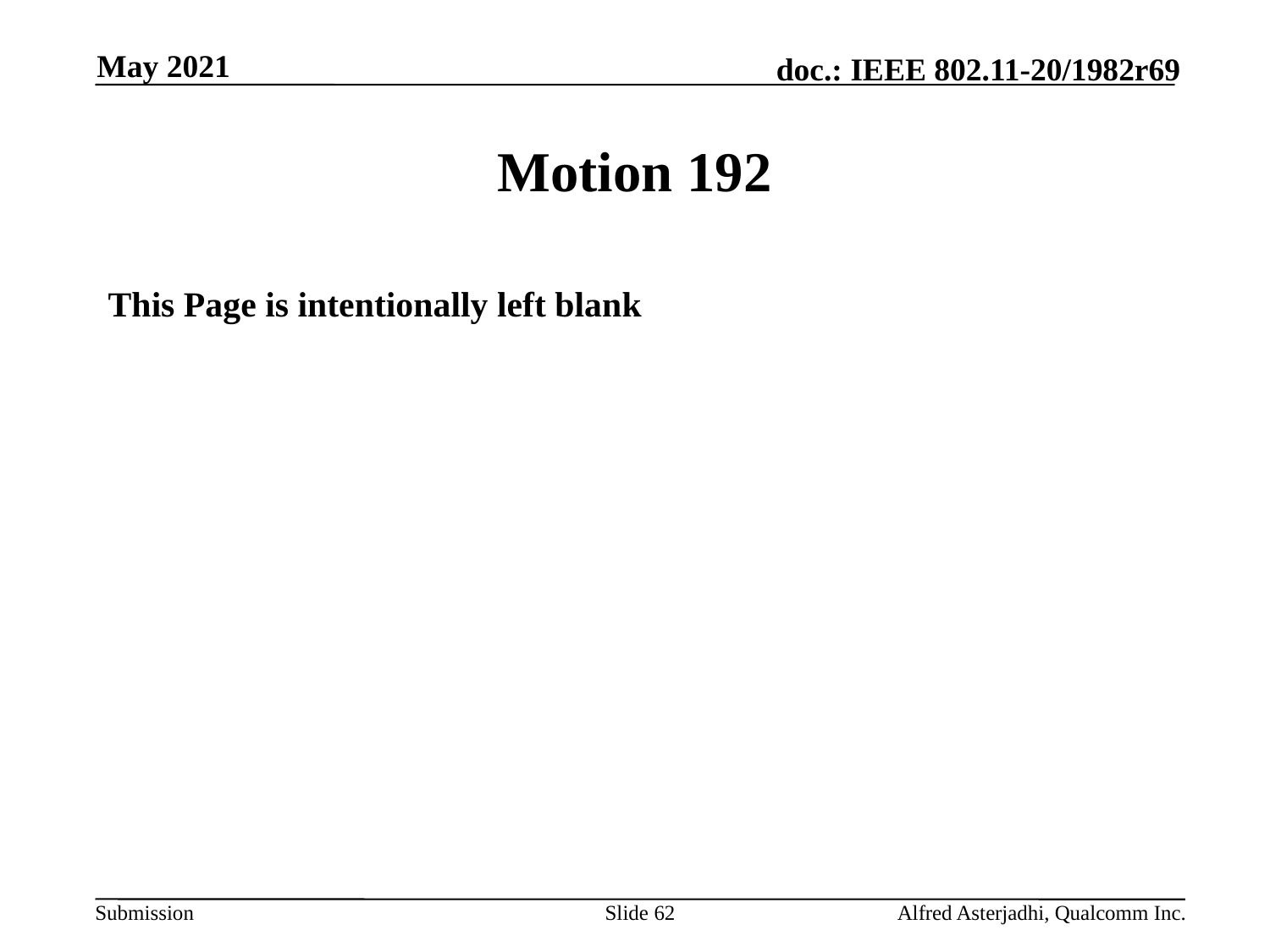

May 2021
# Motion 192
This Page is intentionally left blank
Slide 62
Alfred Asterjadhi, Qualcomm Inc.